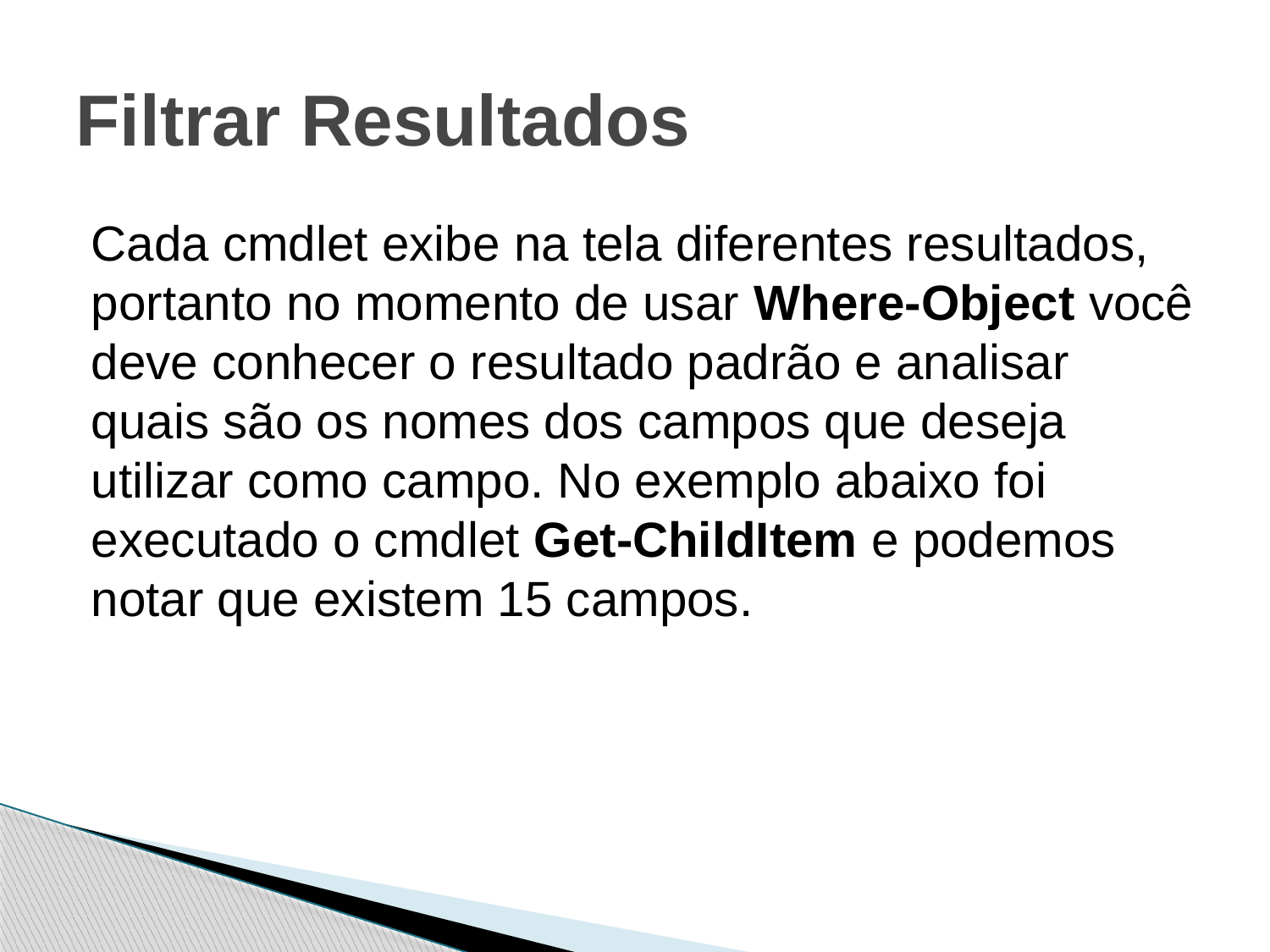

# Filtrar Resultados
Cada cmdlet exibe na tela diferentes resultados, portanto no momento de usar Where-Object você deve conhecer o resultado padrão e analisar quais são os nomes dos campos que deseja utilizar como campo. No exemplo abaixo foi executado o cmdlet Get-ChildItem e podemos notar que existem 15 campos.